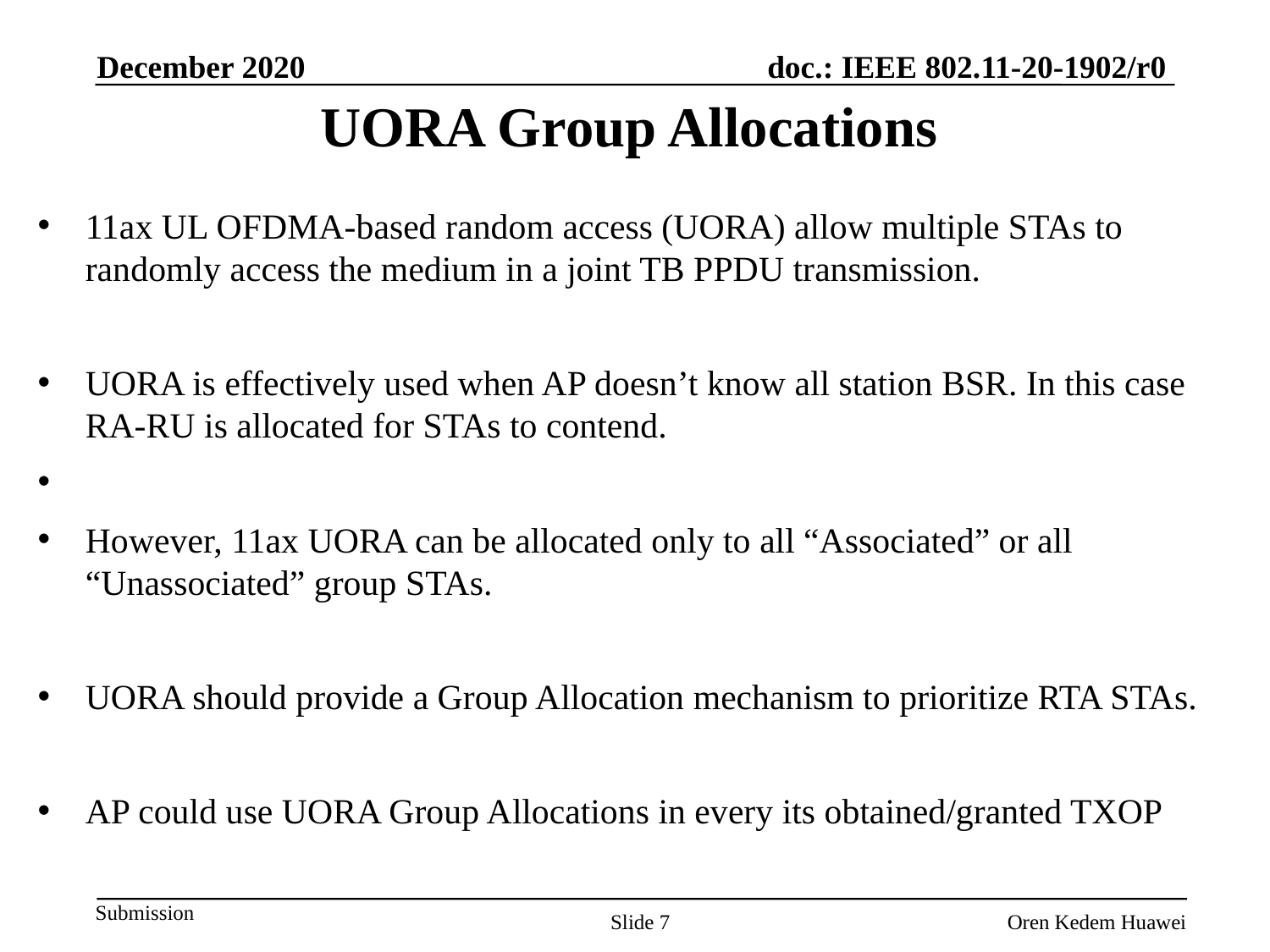

December 2020
UORA Group Allocations
11ax UL OFDMA-based random access (UORA) allow multiple STAs to randomly access the medium in a joint TB PPDU transmission.

UORA is effectively used when AP doesn’t know all station BSR. In this case RA-RU is allocated for STAs to contend.

However, 11ax UORA can be allocated only to all “Associated” or all “Unassociated” group STAs.

UORA should provide a Group Allocation mechanism to prioritize RTA STAs.

AP could use UORA Group Allocations in every its obtained/granted TXOP

Slide 7
Oren Kedem Huawei